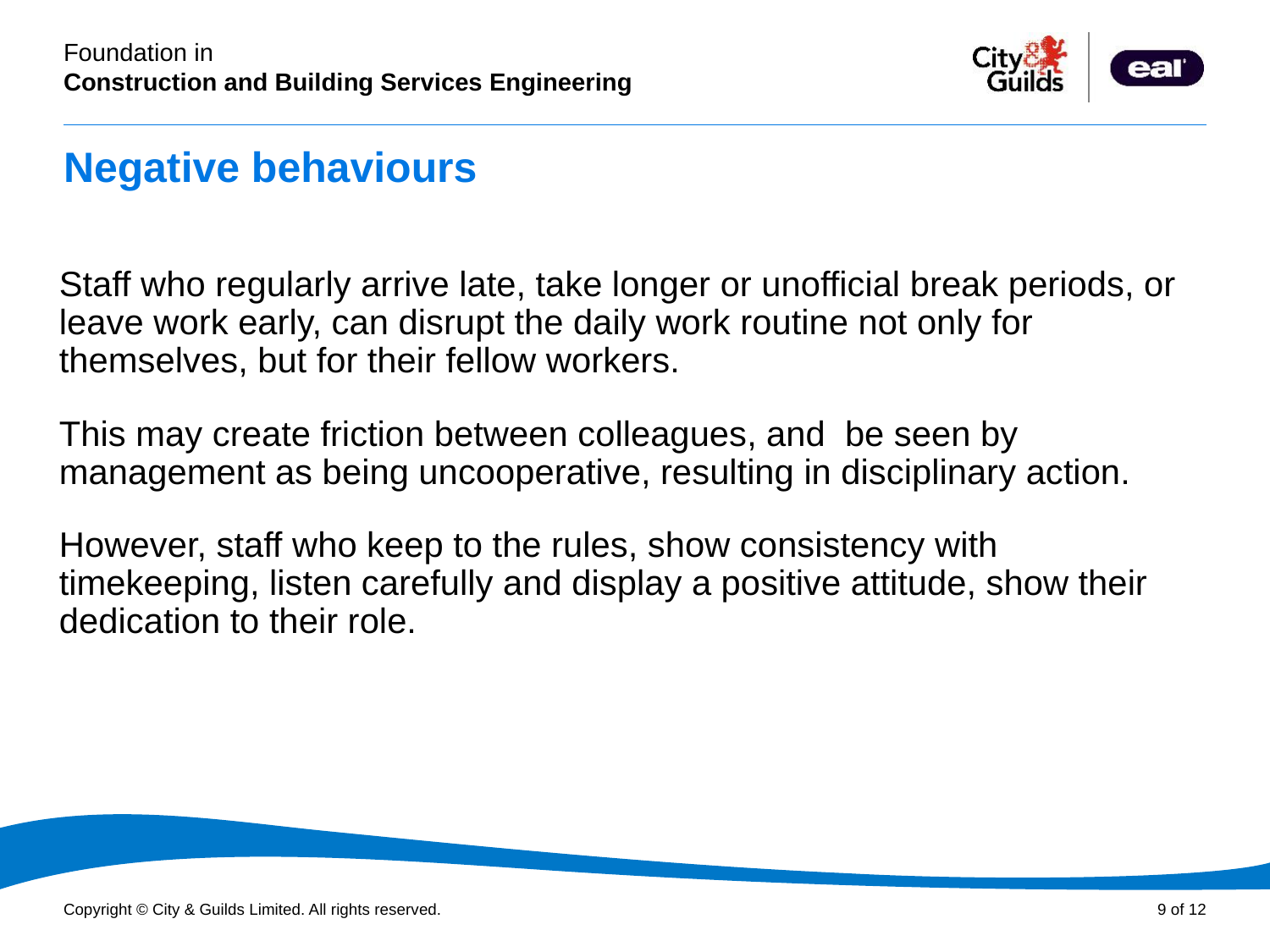

# Negative behaviours
Staff who regularly arrive late, take longer or unofficial break periods, or leave work early, can disrupt the daily work routine not only for themselves, but for their fellow workers.
This may create friction between colleagues, and  be seen by management as being uncooperative, resulting in disciplinary action.
However, staff who keep to the rules, show consistency with timekeeping, listen carefully and display a positive attitude, show their dedication to their role.